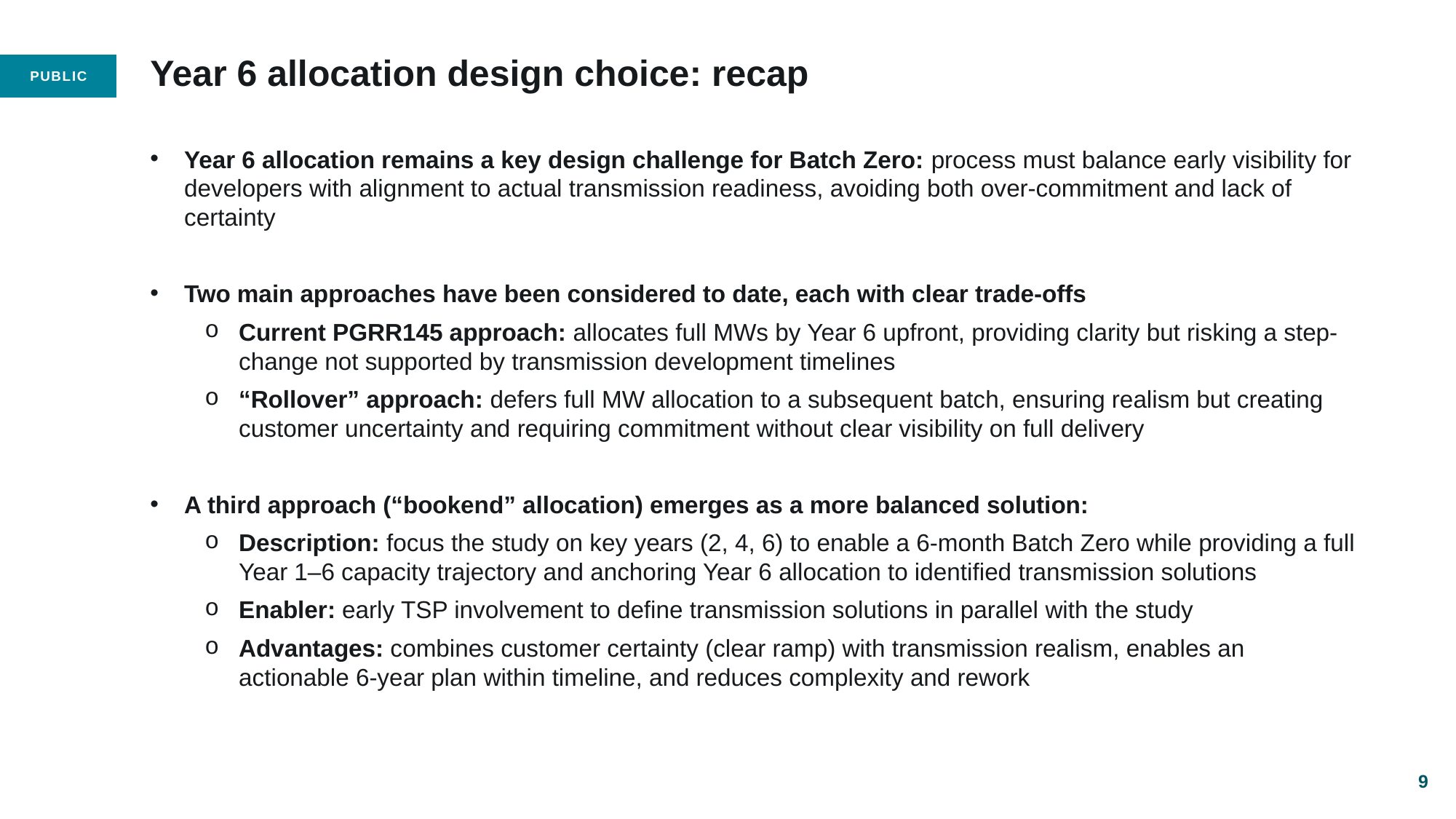

# Year 6 allocation design choice: recap
Year 6 allocation remains a key design challenge for Batch Zero: process must balance early visibility for developers with alignment to actual transmission readiness, avoiding both over-commitment and lack of certainty

Two main approaches have been considered to date, each with clear trade-offs
Current PGRR145 approach: allocates full MWs by Year 6 upfront, providing clarity but risking a step-change not supported by transmission development timelines
“Rollover” approach: defers full MW allocation to a subsequent batch, ensuring realism but creating customer uncertainty and requiring commitment without clear visibility on full delivery

A third approach (“bookend” allocation) emerges as a more balanced solution:
Description: focus the study on key years (2, 4, 6) to enable a 6-month Batch Zero while providing a full Year 1–6 capacity trajectory and anchoring Year 6 allocation to identified transmission solutions
Enabler: early TSP involvement to define transmission solutions in parallel with the study
Advantages: combines customer certainty (clear ramp) with transmission realism, enables an actionable 6-year plan within timeline, and reduces complexity and rework
9